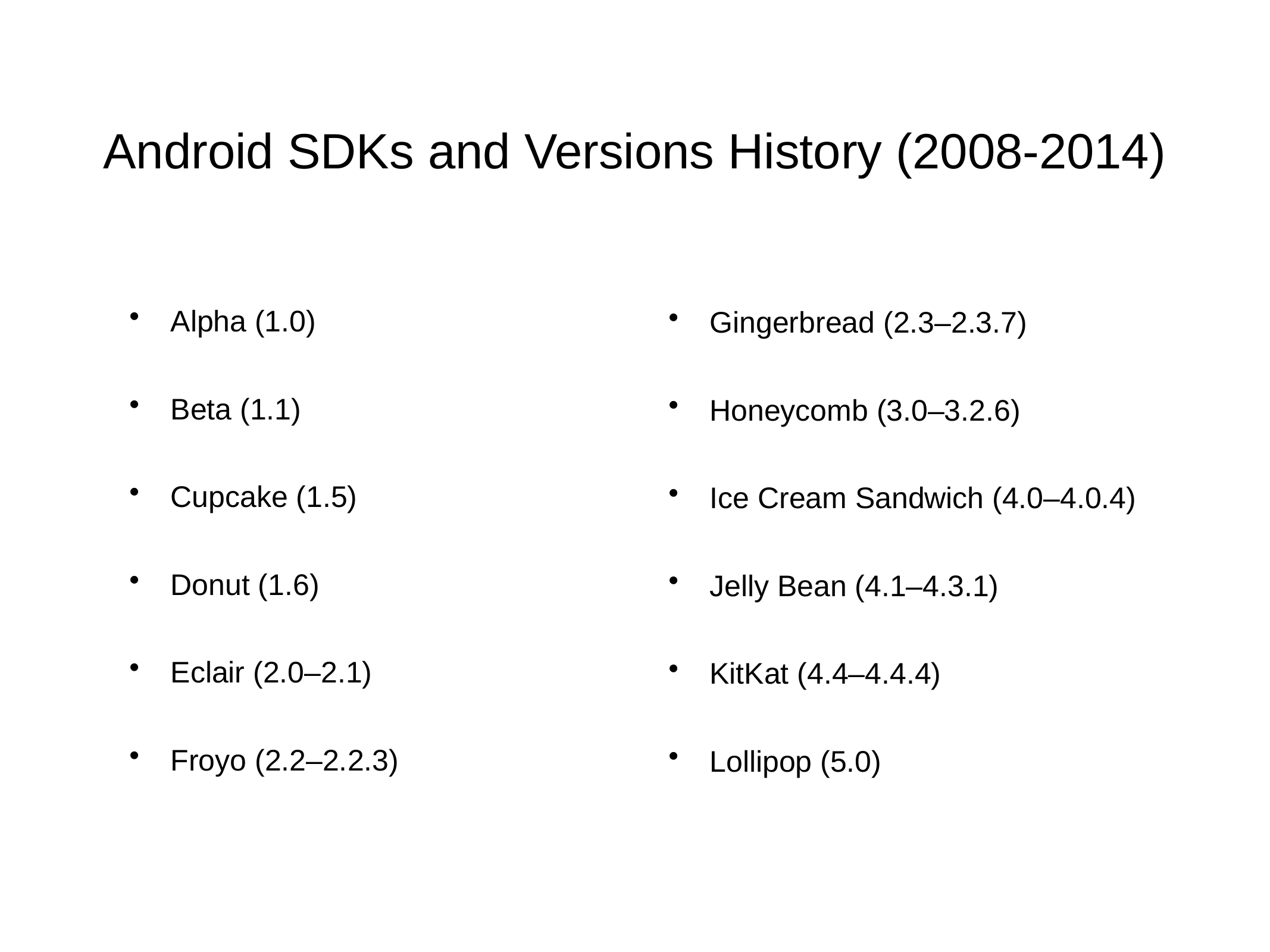

# Android SDKs and Versions History (2008-2014)
Gingerbread (2.3–2.3.7)
Honeycomb (3.0–3.2.6)
Ice Cream Sandwich (4.0–4.0.4)
Jelly Bean (4.1–4.3.1)
KitKat (4.4–4.4.4)
Lollipop (5.0)
Alpha (1.0)
Beta (1.1)
Cupcake (1.5)
Donut (1.6)
Eclair (2.0–2.1)
Froyo (2.2–2.2.3)